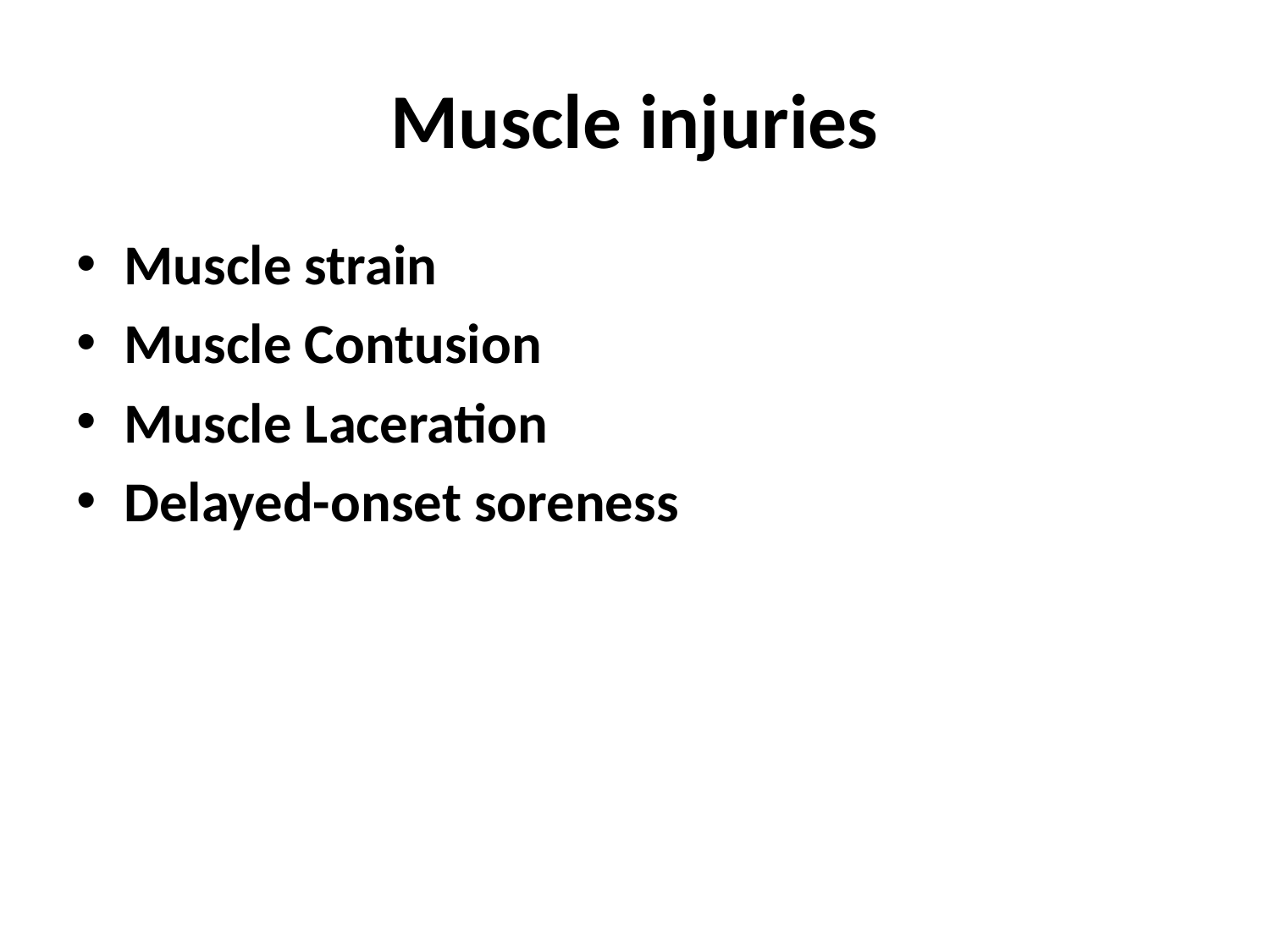

# Muscle injuries
Muscle strain
Muscle Contusion
Muscle Laceration
Delayed-onset soreness